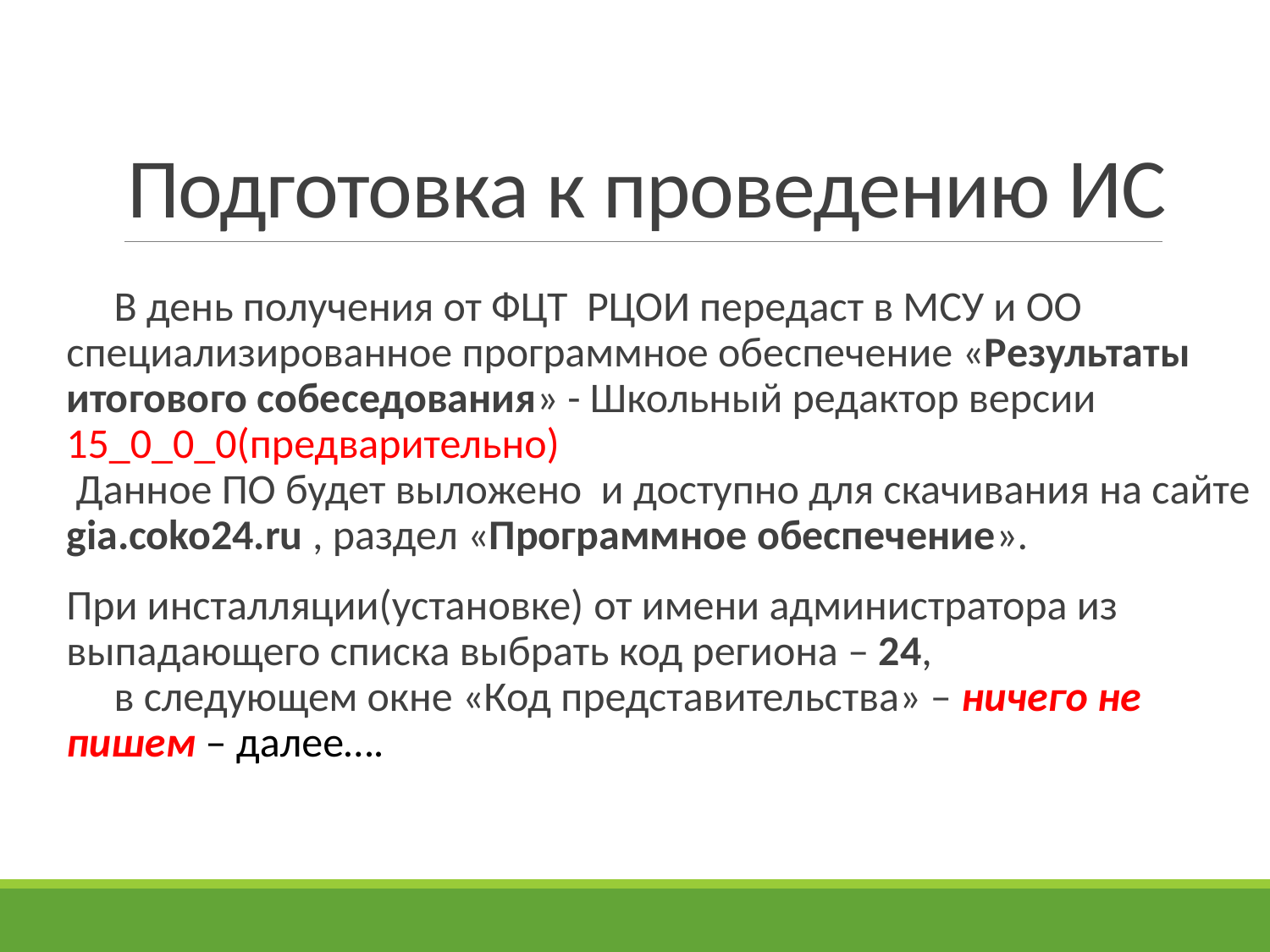

# Подготовка к проведению ИС
     В день получения от ФЦТ  РЦОИ передаст в МСУ и ОО специализированное программное обеспечение «Результаты итогового собеседования» - Школьный редактор версии 15_0_0_0(предварительно)
 Данное ПО будет выложено  и доступно для скачивания на сайте gia.coko24.ru , раздел «Программное обеспечение».
При инсталляции(установке) от имени администратора из выпадающего списка выбрать код региона – 24,
     в следующем окне «Код представительства» – ничего не пишем – далее….